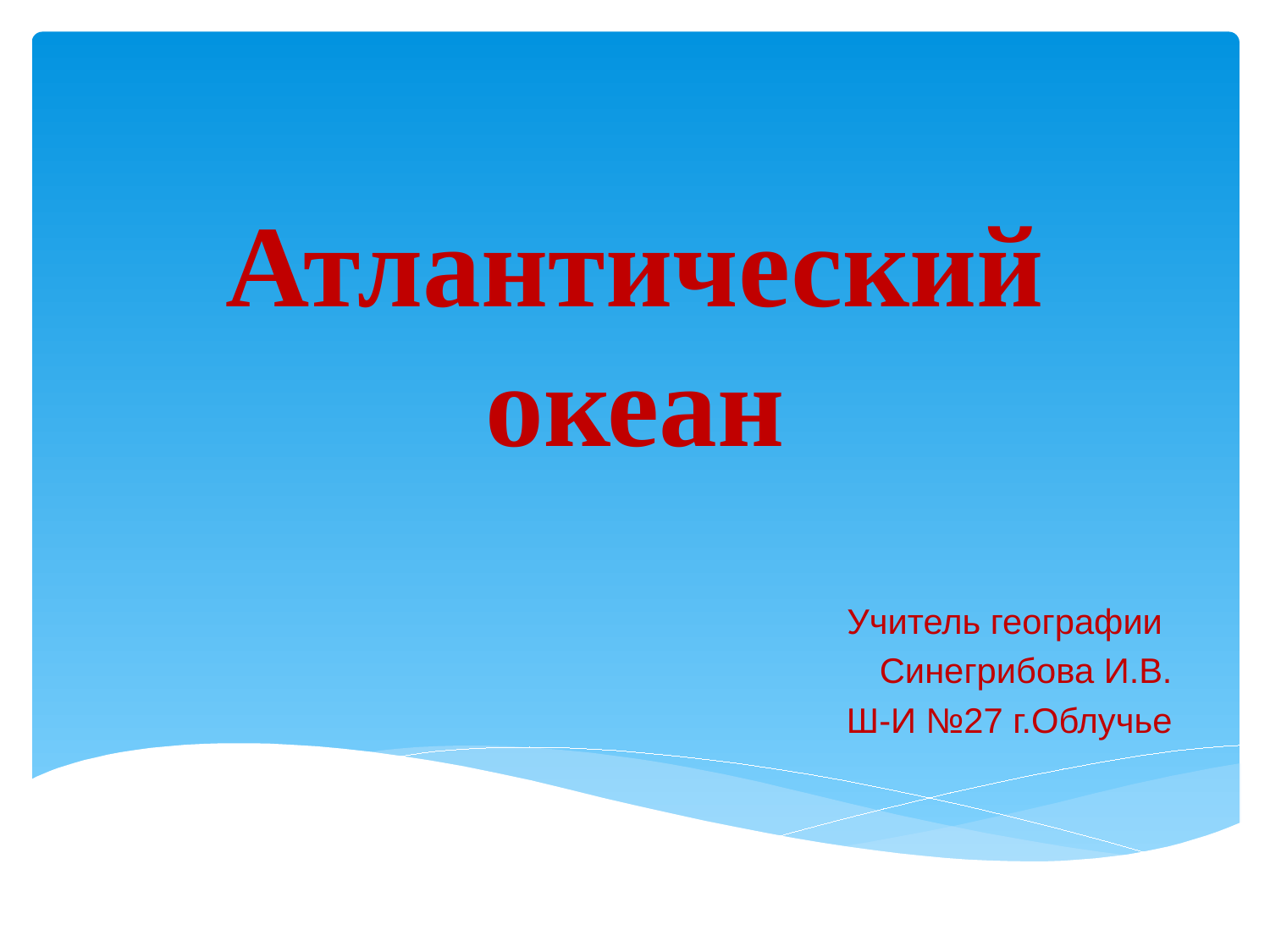

# Атлантический океан

Учитель географии
Синегрибова И.В.
Ш-И №27 г.Облучье